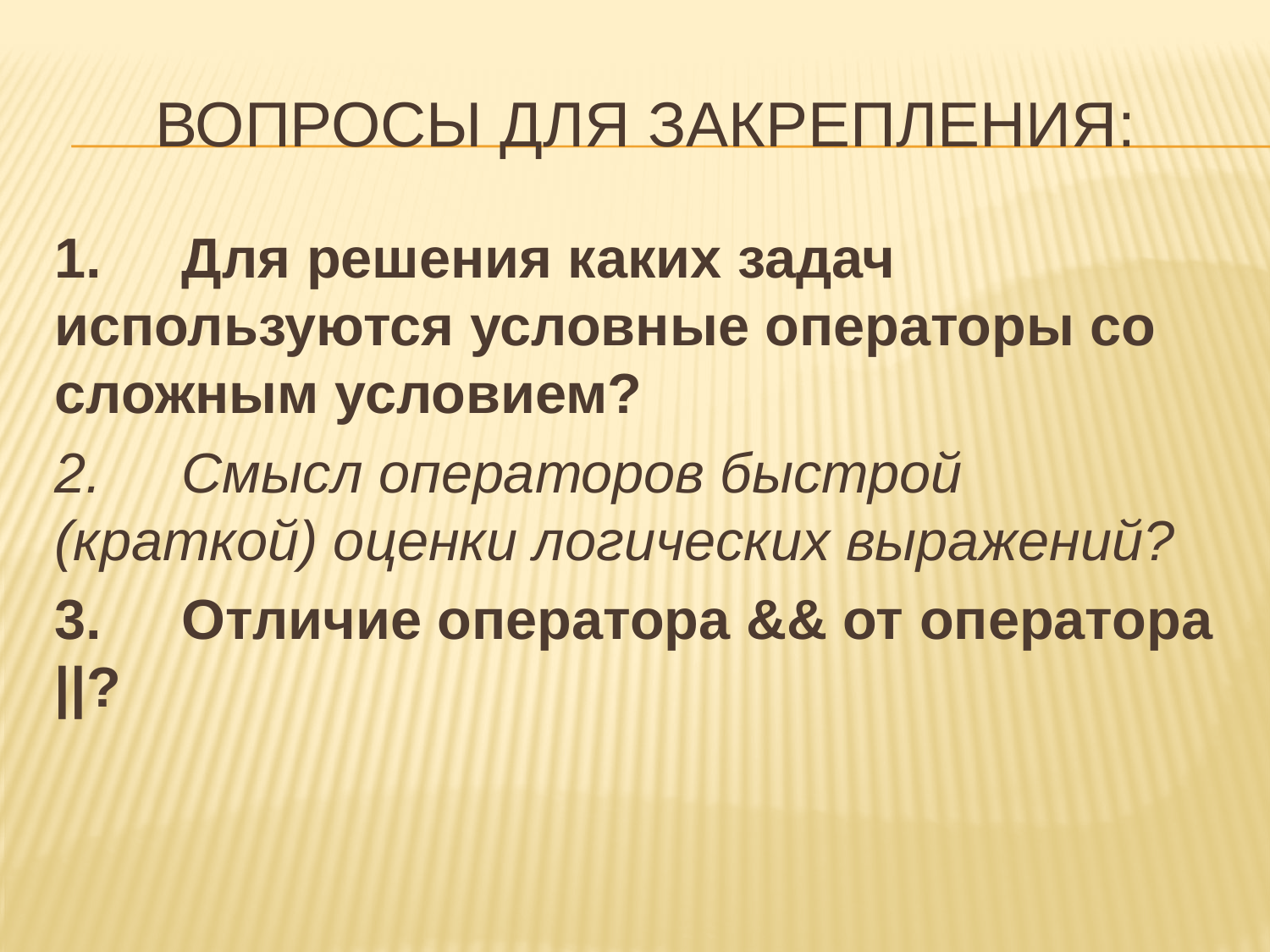

# Вопросы для закрепления:
1.	Для решения каких задач используются условные операторы со сложным условием?
2.	Смысл операторов быстрой (краткой) оценки логических выражений?
3.	Отличие оператора && от оператора ||?